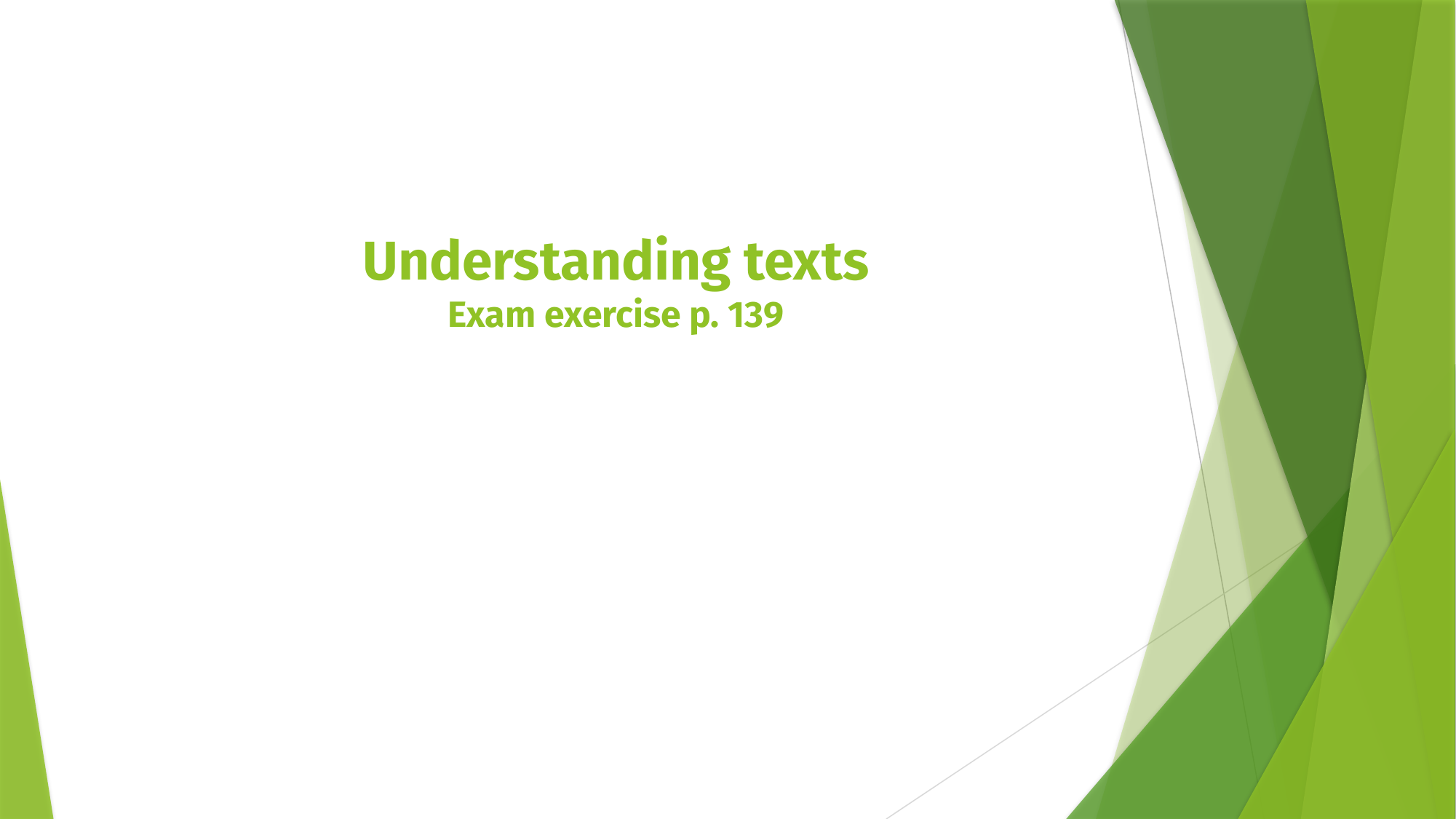

# Understanding texts Exam exercise p. 139